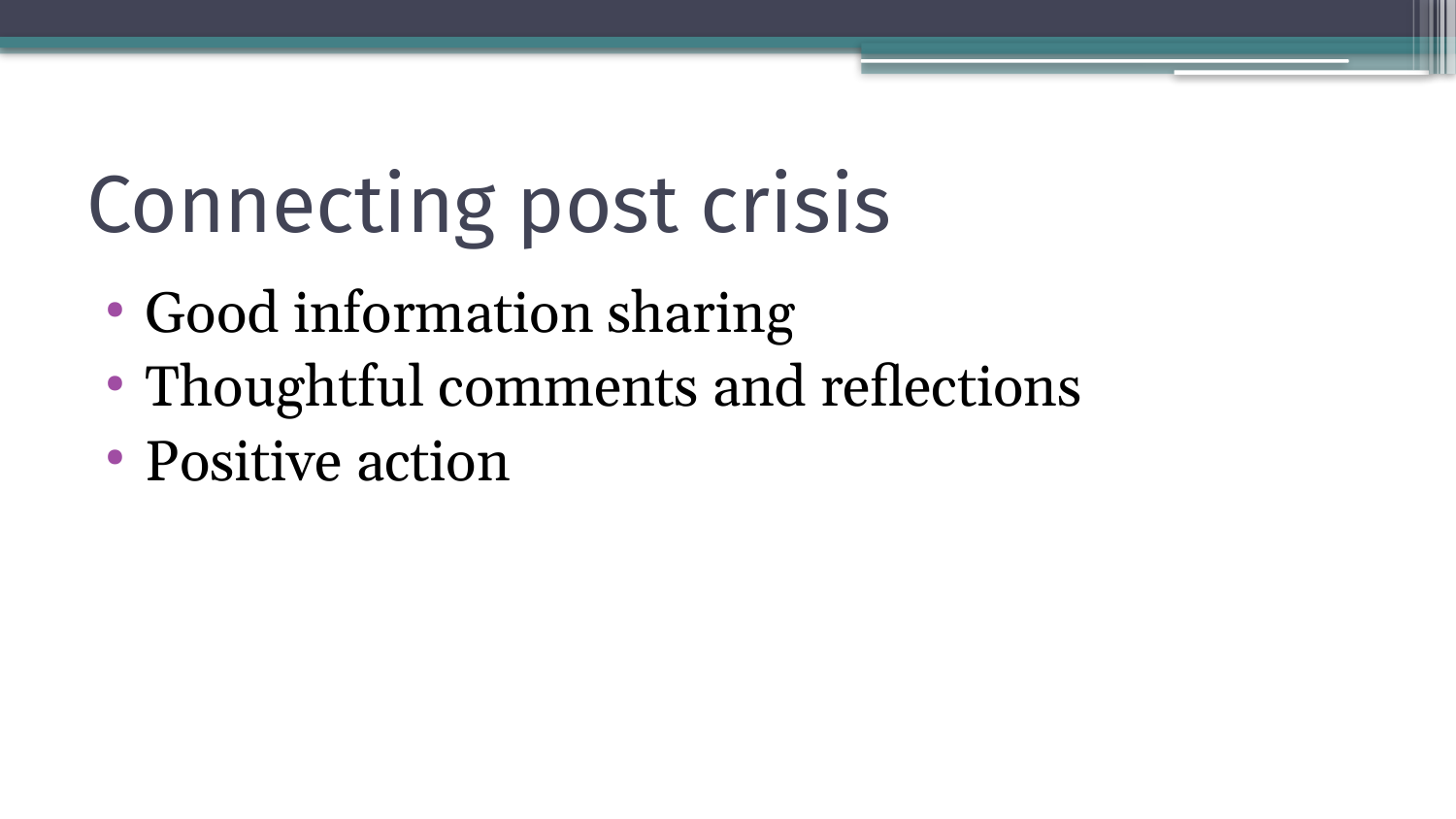

# Connecting post crisis
Good information sharing
Thoughtful comments and reflections
Positive action